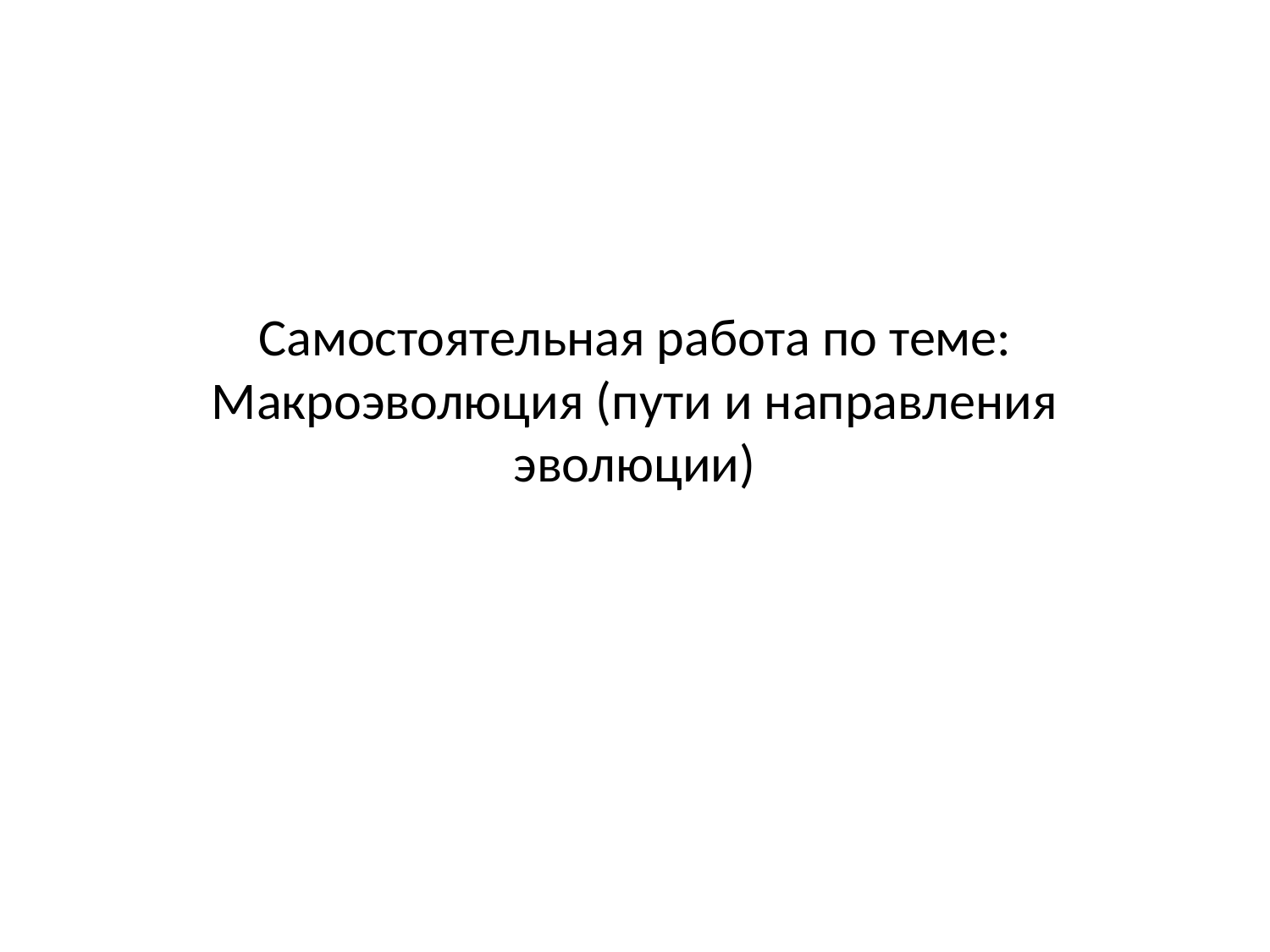

# Самостоятельная работа по теме: Макроэволюция (пути и направления эволюции)